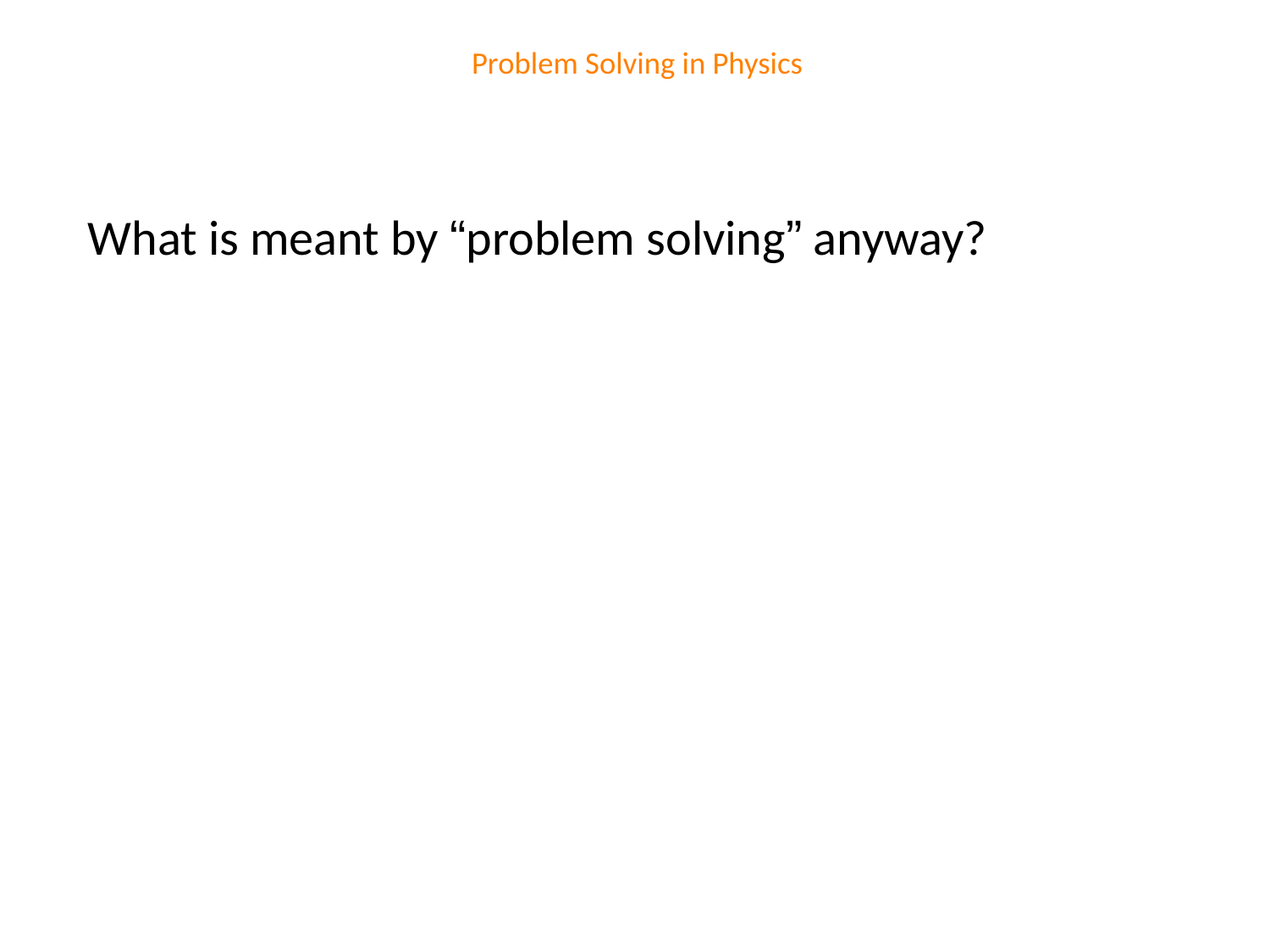

# Problem Solving in Physics
What is meant by “problem solving” anyway?